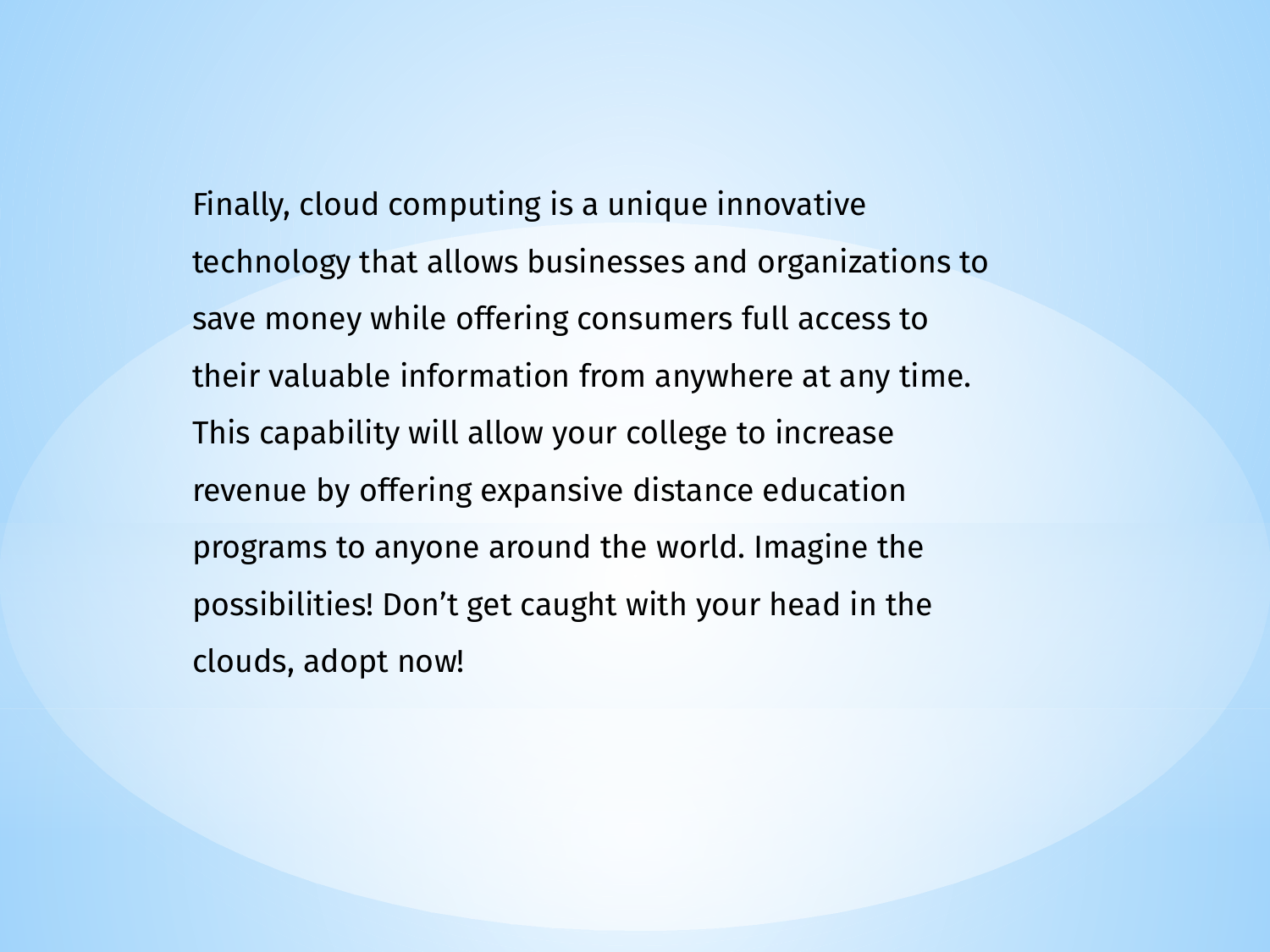

Finally, cloud computing is a unique innovative technology that allows businesses and organizations to save money while offering consumers full access to their valuable information from anywhere at any time. This capability will allow your college to increase revenue by offering expansive distance education programs to anyone around the world. Imagine the possibilities! Don’t get caught with your head in the clouds, adopt now!